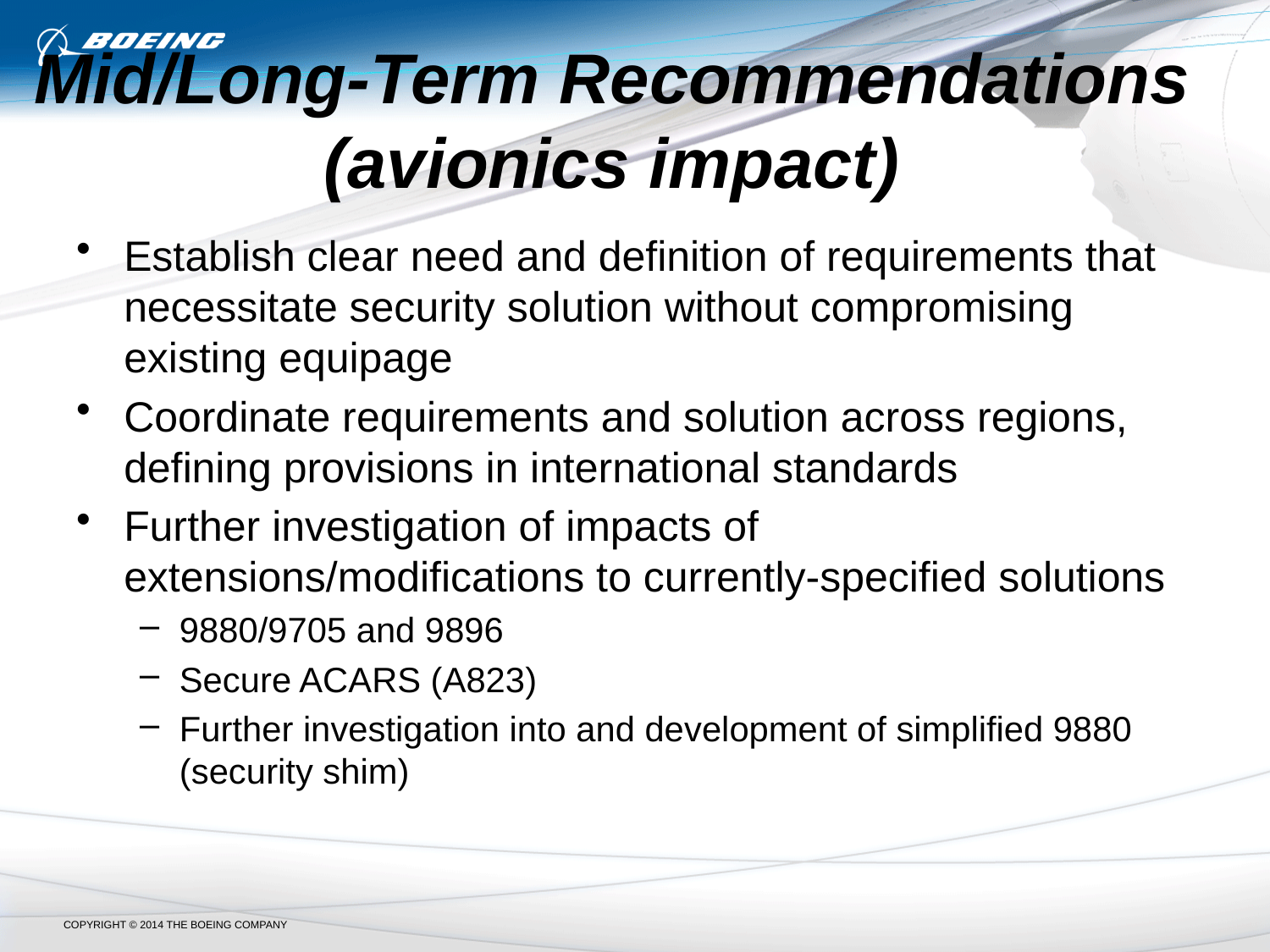

# Mid/Long-Term Recommendations (avionics impact)
Establish clear need and definition of requirements that necessitate security solution without compromising existing equipage
Coordinate requirements and solution across regions, defining provisions in international standards
Further investigation of impacts of extensions/modifications to currently-specified solutions
9880/9705 and 9896
Secure ACARS (A823)
Further investigation into and development of simplified 9880 (security shim)